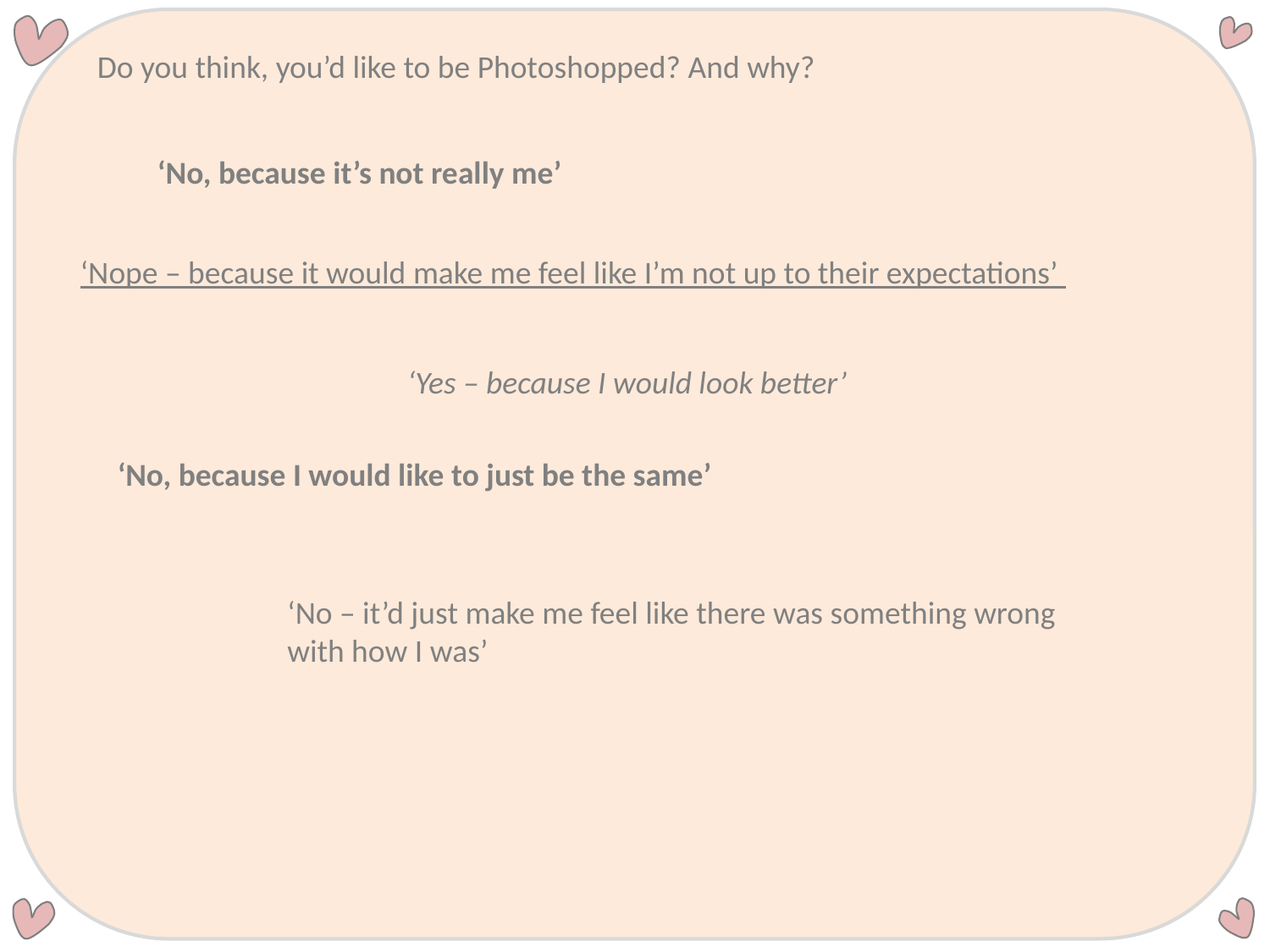

Do you think, you’d like to be Photoshopped? And why?
‘No, because it’s not really me’
‘Nope – because it would make me feel like I’m not up to their expectations’
‘Yes – because I would look better’
‘No, because I would like to just be the same’
‘No – it’d just make me feel like there was something wrong with how I was’